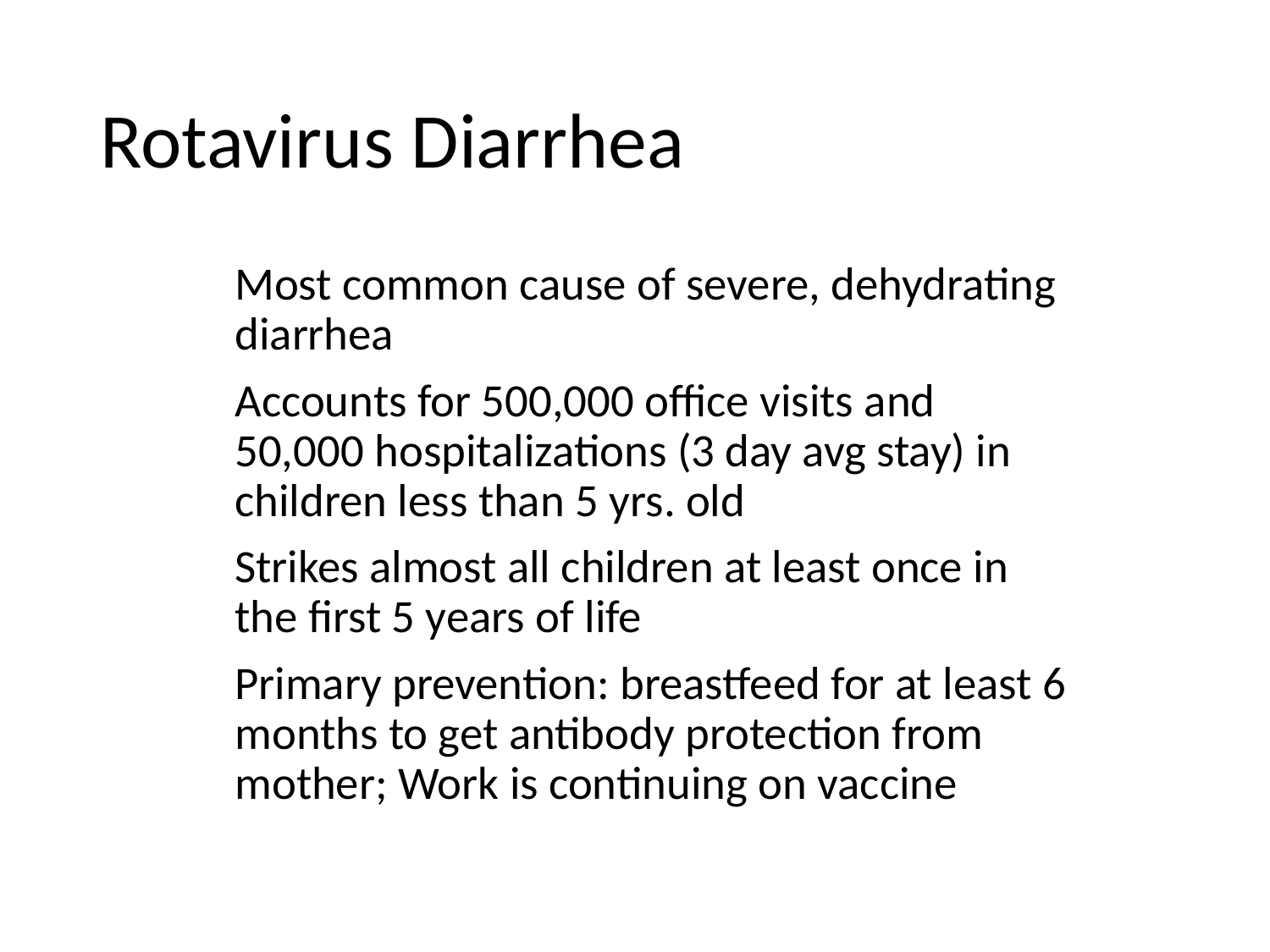

# Rotavirus Diarrhea
Most common cause of severe, dehydrating diarrhea
Accounts for 500,000 office visits and 50,000 hospitalizations (3 day avg stay) in children less than 5 yrs. old
Strikes almost all children at least once in the first 5 years of life
Primary prevention: breastfeed for at least 6 months to get antibody protection from mother; Work is continuing on vaccine